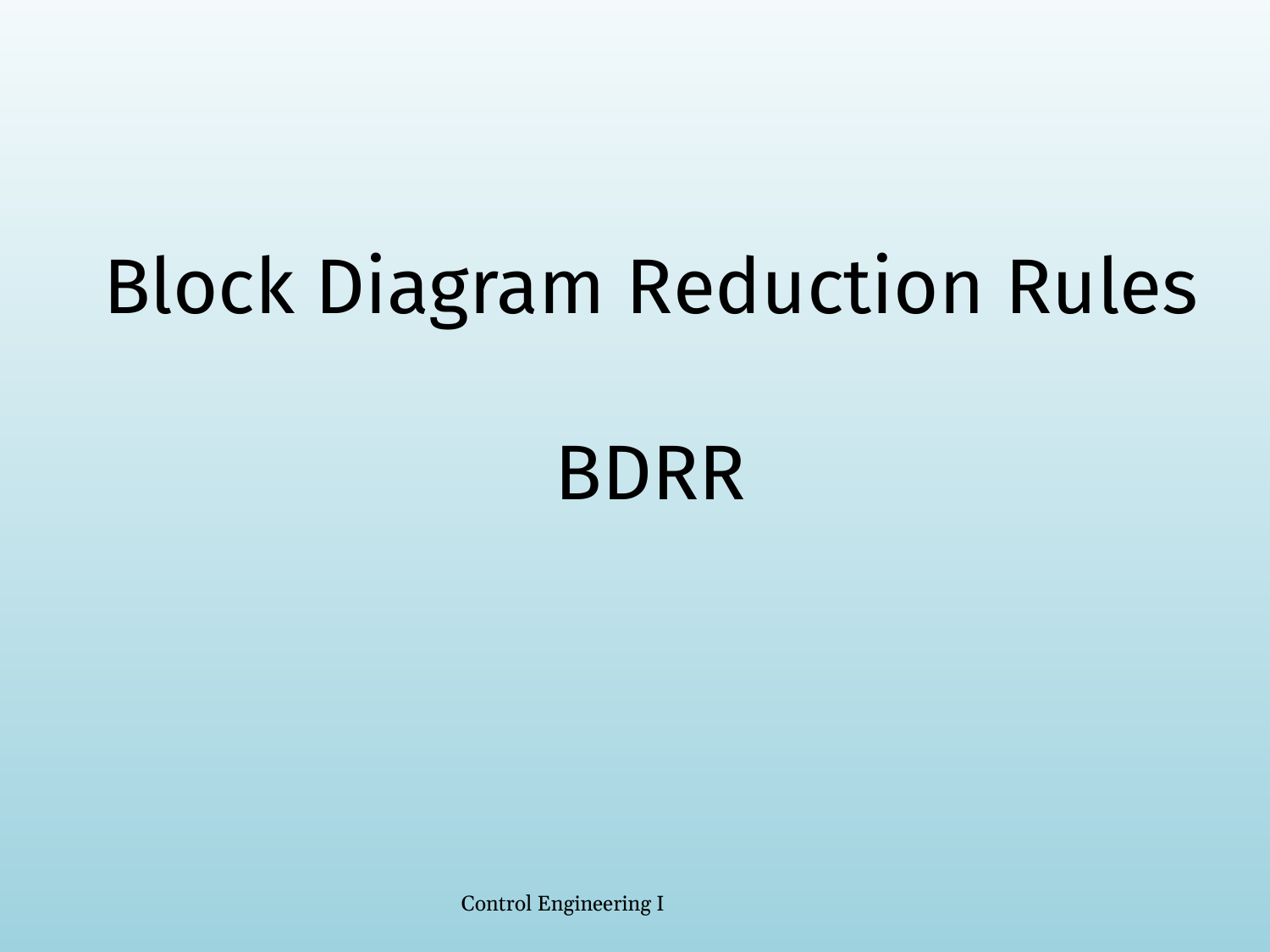

# Block Diagram Reduction Rules BDRR
Control Engineering I